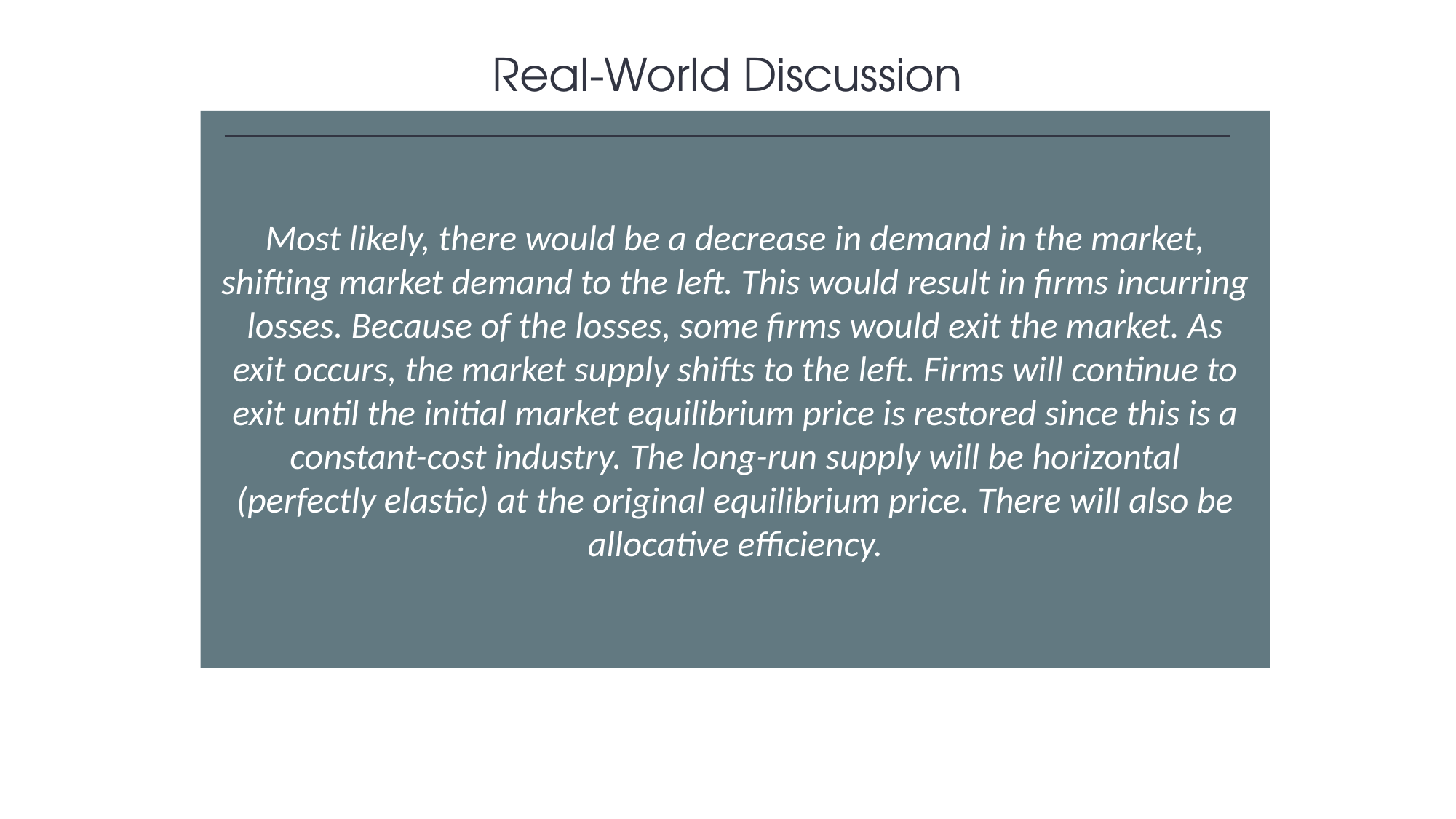

Real-World Discussion

Most likely, there would be a decrease in demand in the market, shifting market demand to the left. This would result in firms incurring losses. Because of the losses, some firms would exit the market. As exit occurs, the market supply shifts to the left. Firms will continue to exit until the initial market equilibrium price is restored since this is a constant-cost industry. The long-run supply will be horizontal (perfectly elastic) at the original equilibrium price. There will also be allocative efficiency.